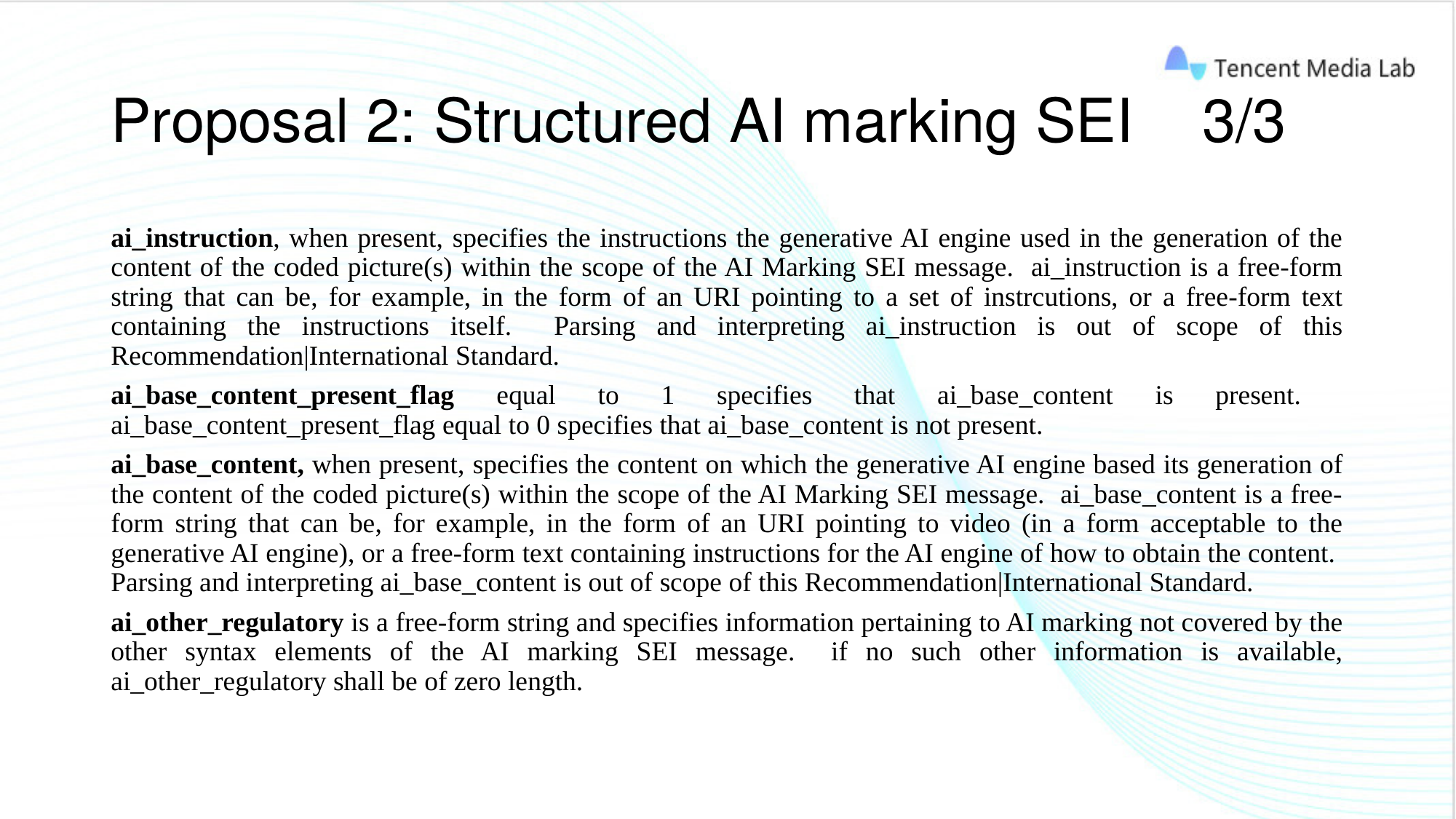

# Proposal 2: Structured AI marking SEI	3/3
ai_instruction, when present, specifies the instructions the generative AI engine used in the generation of the content of the coded picture(s) within the scope of the AI Marking SEI message.  ai_instruction is a free-form string that can be, for example, in the form of an URI pointing to a set of instrcutions, or a free-form text containing the instructions itself.  Parsing and interpreting ai_instruction is out of scope of this Recommendation|International Standard.
ai_base_content_present_flag equal to 1 specifies that ai_base_content is present.  ai_base_content_present_flag equal to 0 specifies that ai_base_content is not present.
ai_base_content, when present, specifies the content on which the generative AI engine based its generation of the content of the coded picture(s) within the scope of the AI Marking SEI message.  ai_base_content is a free-form string that can be, for example, in the form of an URI pointing to video (in a form acceptable to the generative AI engine), or a free-form text containing instructions for the AI engine of how to obtain the content.  Parsing and interpreting ai_base_content is out of scope of this Recommendation|International Standard.
ai_other_regulatory is a free-form string and specifies information pertaining to AI marking not covered by the other syntax elements of the AI marking SEI message.  if no such other information is available, ai_other_regulatory shall be of zero length.